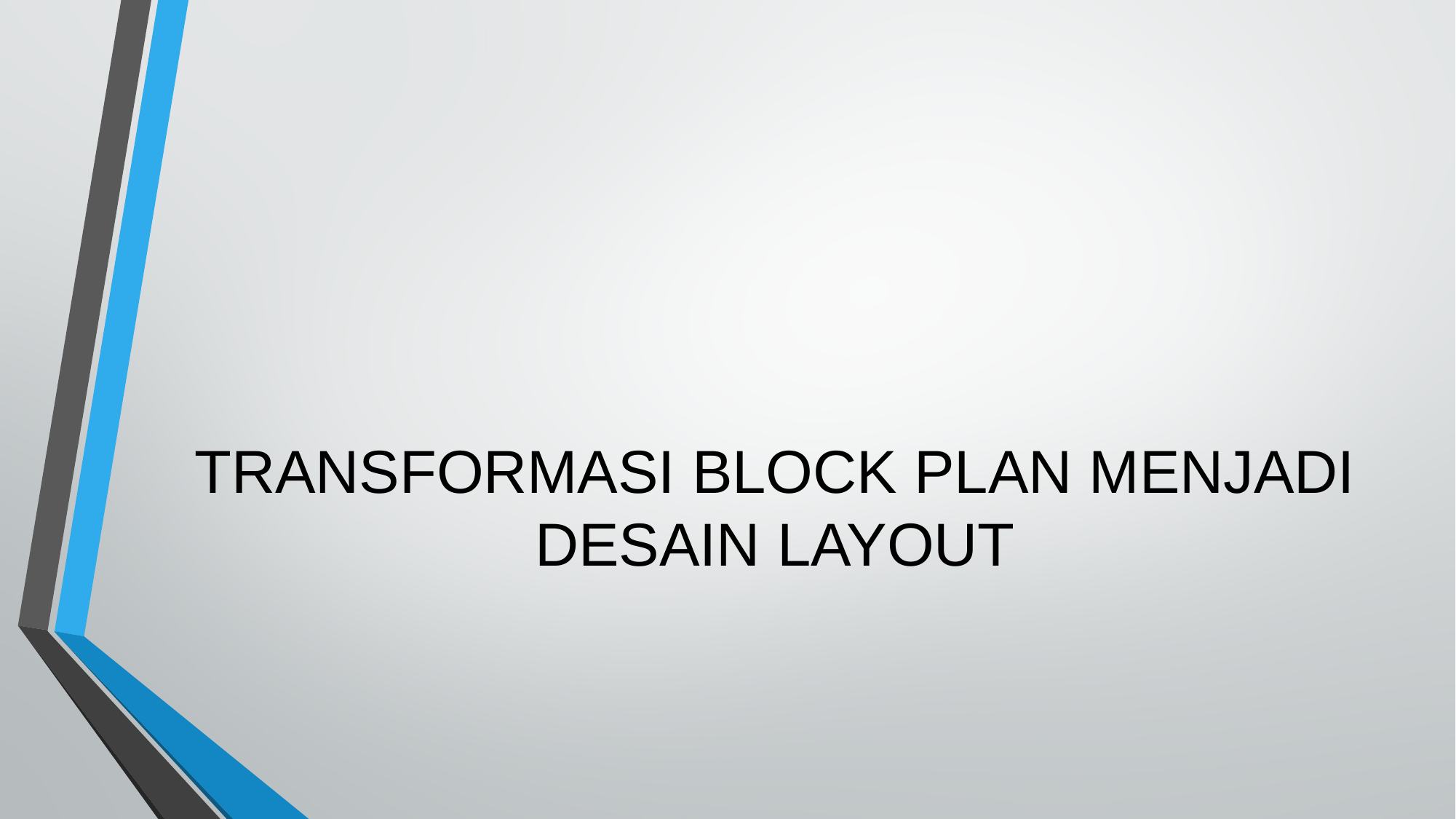

# TRANSFORMASI BLOCK PLAN MENJADI DESAIN LAYOUT